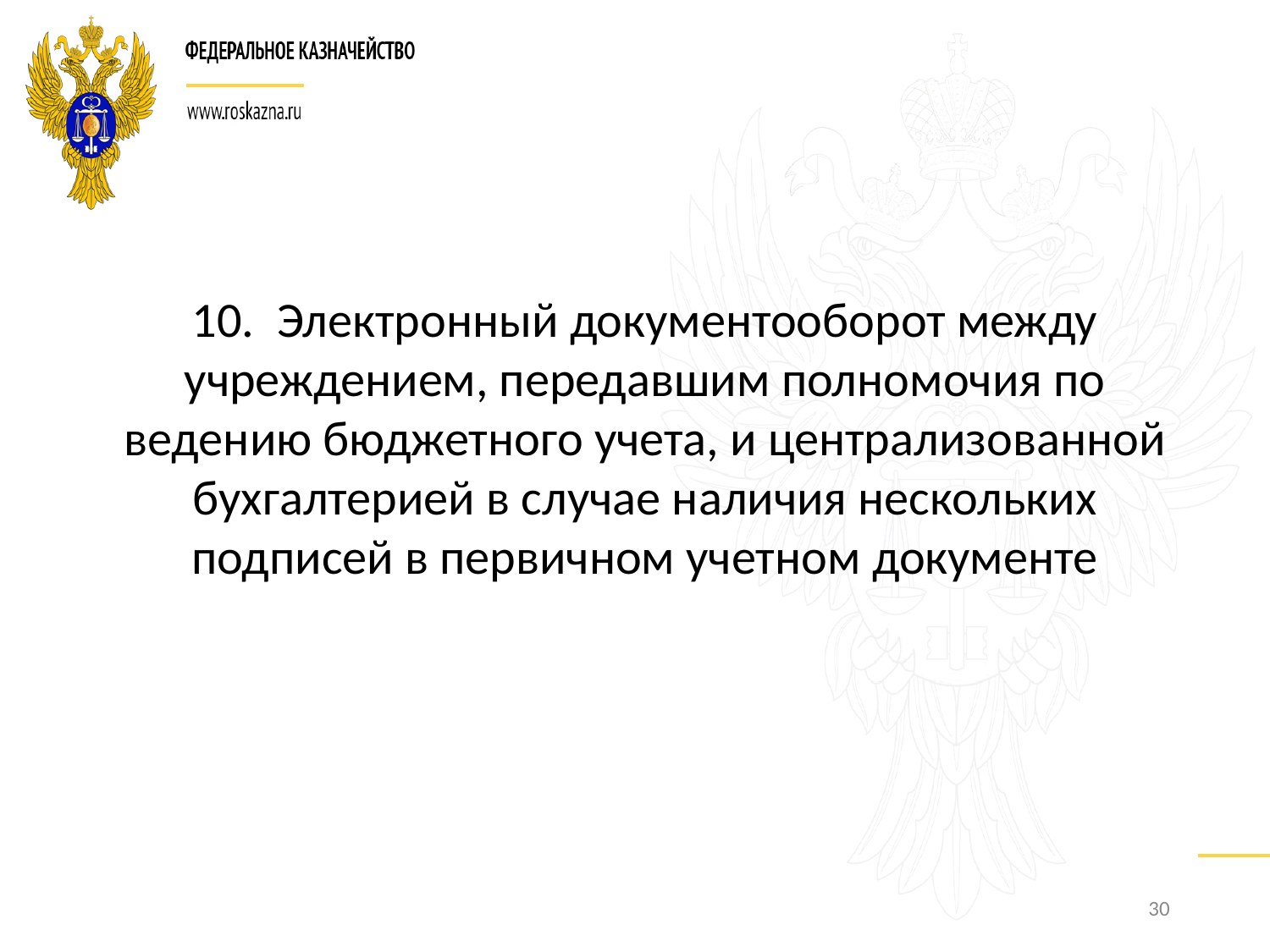

10.  Электронный документооборот между учреждением, передавшим полномочия по ведению бюджетного учета, и централизованной бухгалтерией в случае наличия нескольких подписей в первичном учетном документе
30